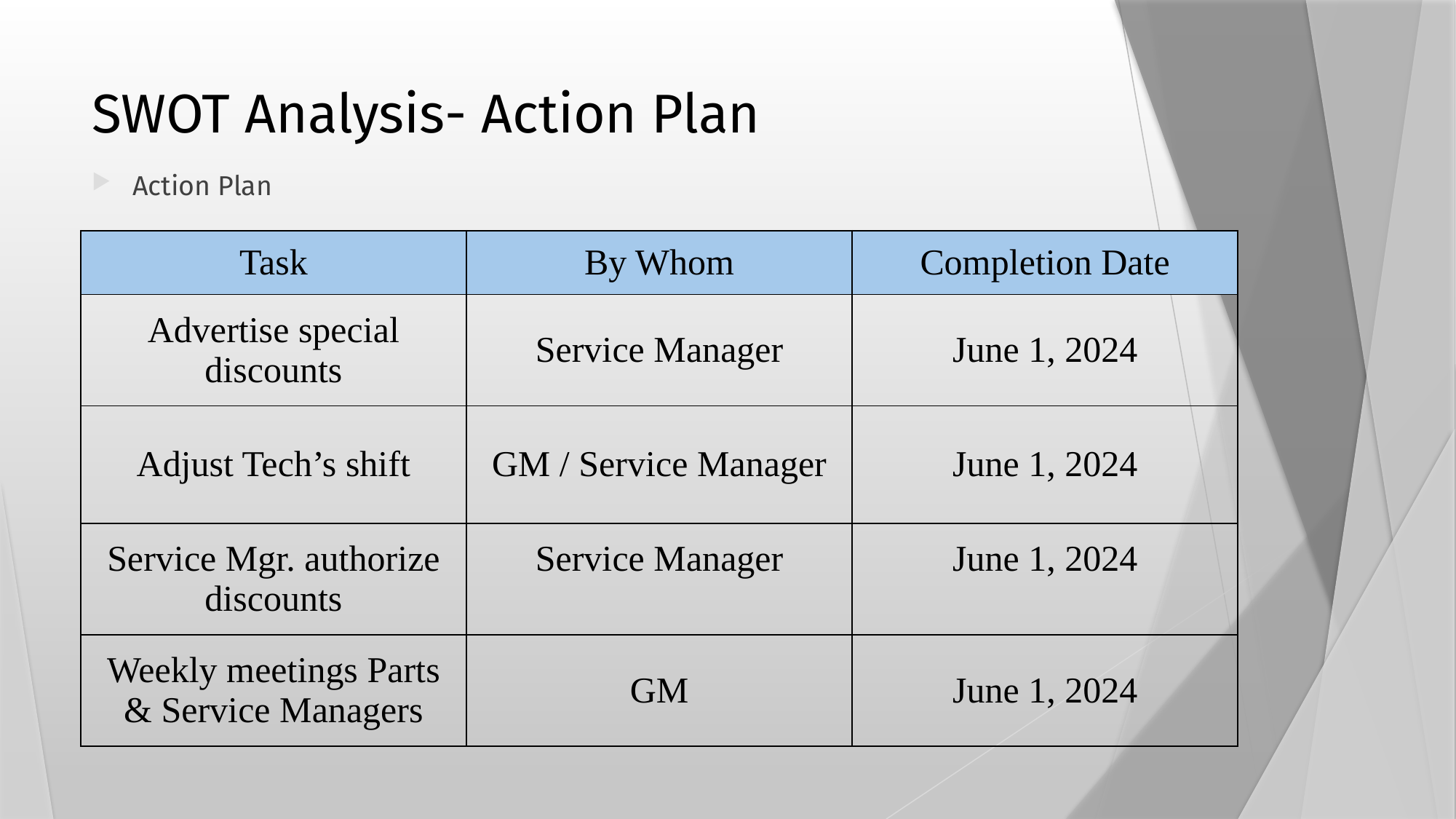

# SWOT Analysis- Action Plan
Action Plan

| Task | By Whom | Completion Date |
| --- | --- | --- |
| Advertise special discounts | Service Manager | June 1, 2024 |
| Adjust Tech’s shift | GM / Service Manager | June 1, 2024 |
| Service Mgr. authorize discounts | Service Manager | June 1, 2024 |
| Weekly meetings Parts & Service Managers | GM | June 1, 2024 |